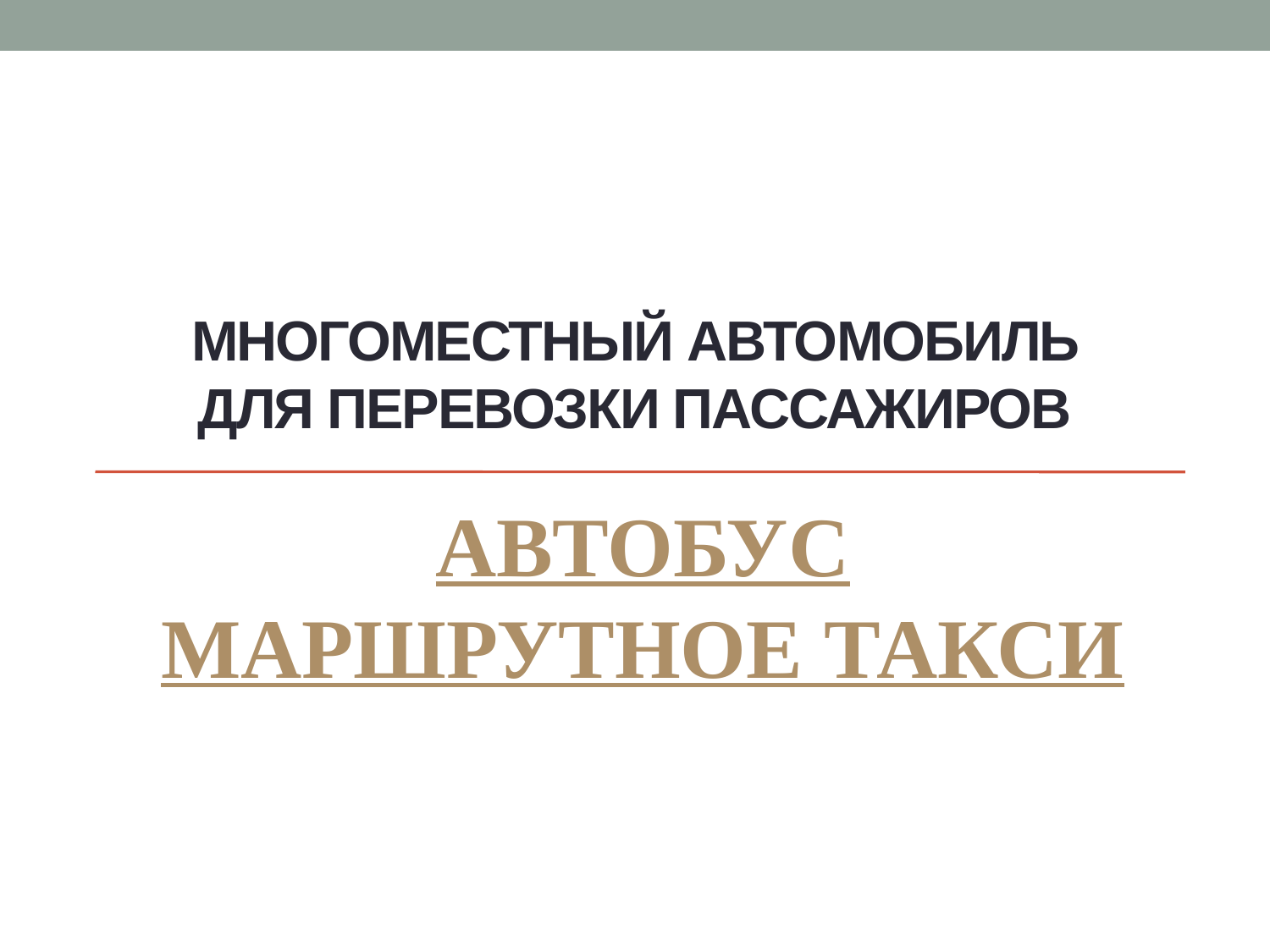

# Многоместный автомобиль для перевозки пассажиров
АВТОБУС
МАРШРУТНОЕ ТАКСИ